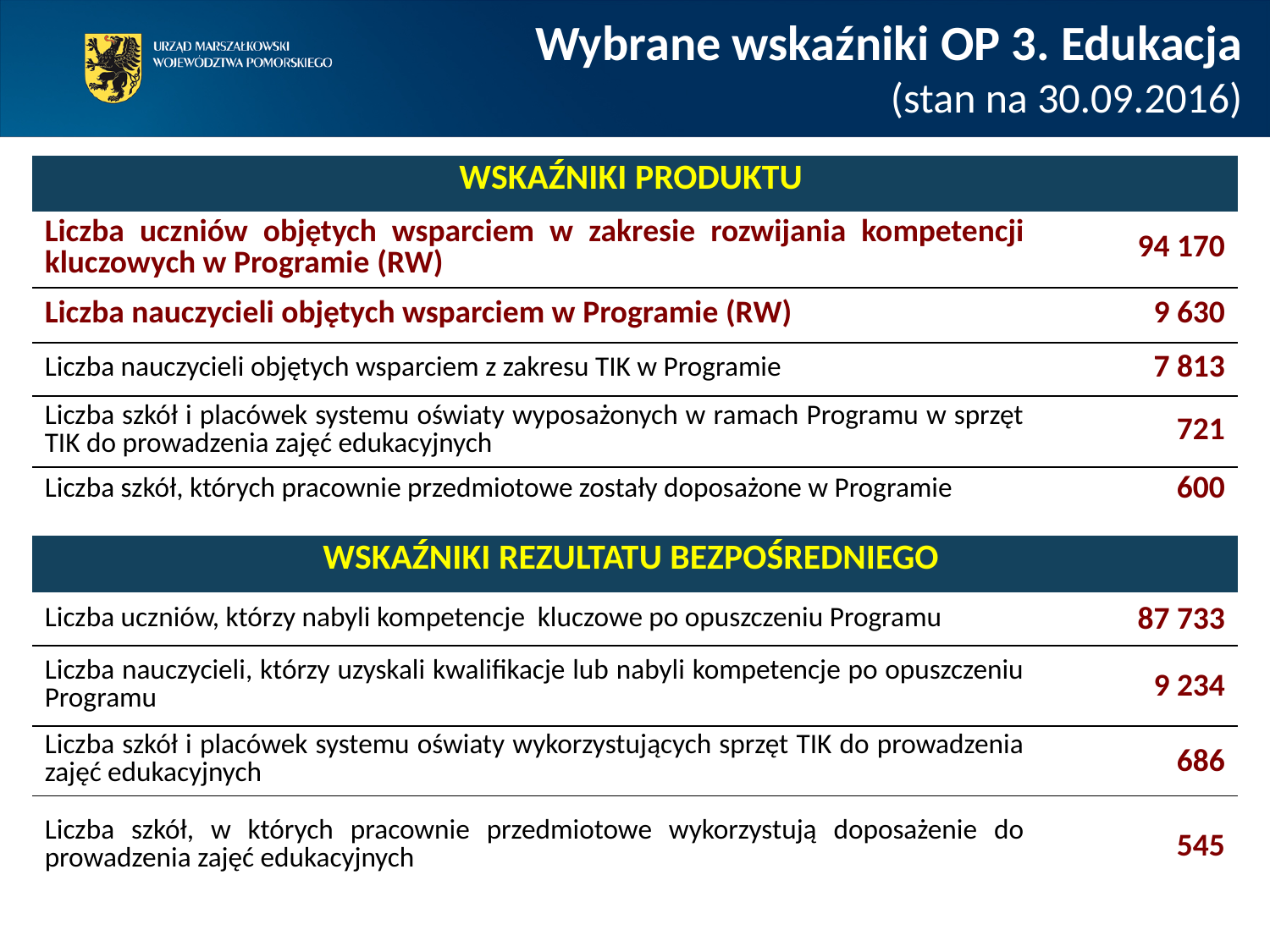

Wybrane wskaźniki OP 3. Edukacja
(stan na 30.09.2016)

| WSKAŹNIKI PRODUKTU |  |
| --- | --- |
| Liczba uczniów objętych wsparciem w zakresie rozwijania kompetencji kluczowych w Programie (RW) | 94 170 |
| Liczba nauczycieli objętych wsparciem w Programie (RW) | 9 630 |
| Liczba nauczycieli objętych wsparciem z zakresu TIK w Programie | 7 813 |
| Liczba szkół i placówek systemu oświaty wyposażonych w ramach Programu w sprzęt TIK do prowadzenia zajęć edukacyjnych | 721 |
| Liczba szkół, których pracownie przedmiotowe zostały doposażone w Programie | 600 |
| WSKAŹNIKI REZULTATU BEZPOŚREDNIEGO |  |
| --- | --- |
| Liczba uczniów, którzy nabyli kompetencje kluczowe po opuszczeniu Programu | 87 733 |
| Liczba nauczycieli, którzy uzyskali kwalifikacje lub nabyli kompetencje po opuszczeniu Programu | 9 234 |
| Liczba szkół i placówek systemu oświaty wykorzystujących sprzęt TIK do prowadzenia zajęć edukacyjnych | 686 |
| Liczba szkół, w których pracownie przedmiotowe wykorzystują doposażenie do prowadzenia zajęć edukacyjnych | 545 |